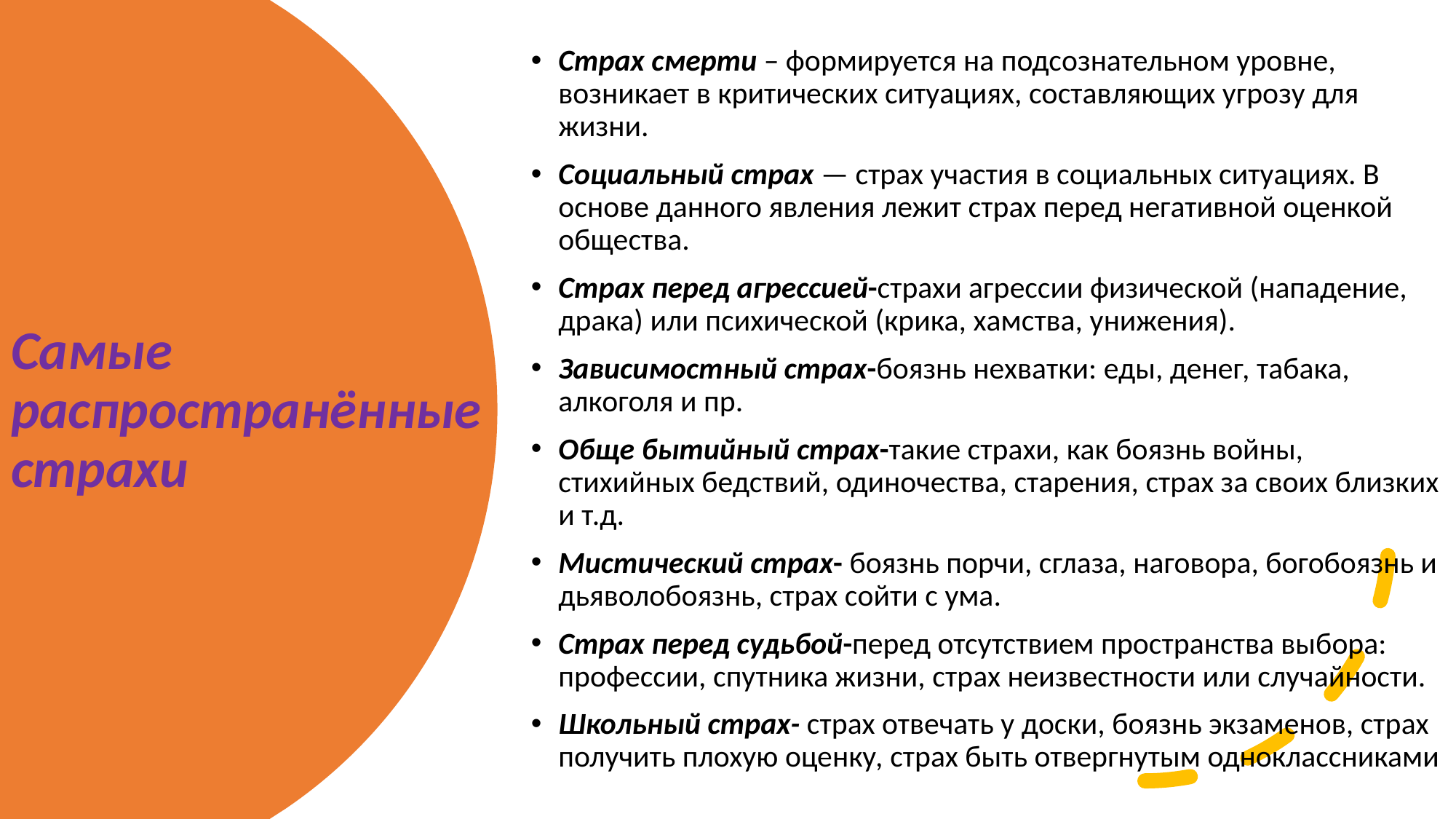

Страх смерти – формируется на подсознательном уровне, возникает в критических ситуациях, составляющих угрозу для жизни.
Социальный страх — страх участия в социальных ситуациях. В основе данного явления лежит страх перед негативной оценкой общества.
Страх перед агрессией-страхи агрессии физической (нападение, драка) или психической (крика, хамства, унижения).
Зависимостный страх-боязнь нехватки: еды, денег, табака, алкоголя и пр.
Обще бытийный страх-такие страхи, как боязнь войны, стихийных бедствий, одиночества, старения, страх за своих близких и т.д.
Мистический страх- боязнь порчи, сглаза, наговора, богобоязнь и дьяволобоязнь, страх сойти с ума.
Страх перед судьбой-перед отсутствием пространства выбора: профессии, спутника жизни, страх неизвестности или случайности.
Школьный страх- страх отвечать у доски, боязнь экзаменов, страх получить плохую оценку, страх быть отвергнутым одноклассниками

Самые распространённые страхи